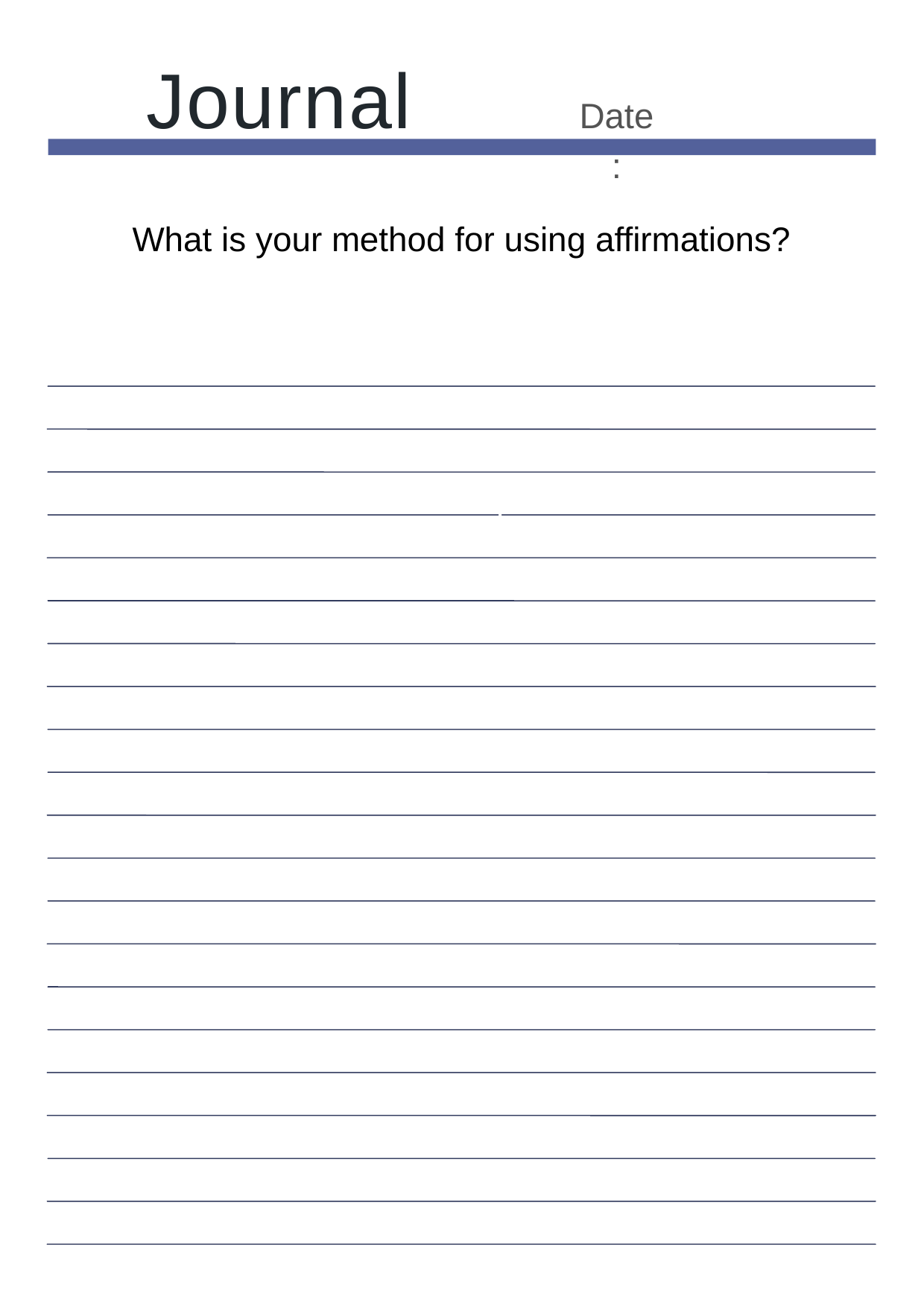

Journal
Date:

What is your method for using affirmations?

Journal Prompt Here